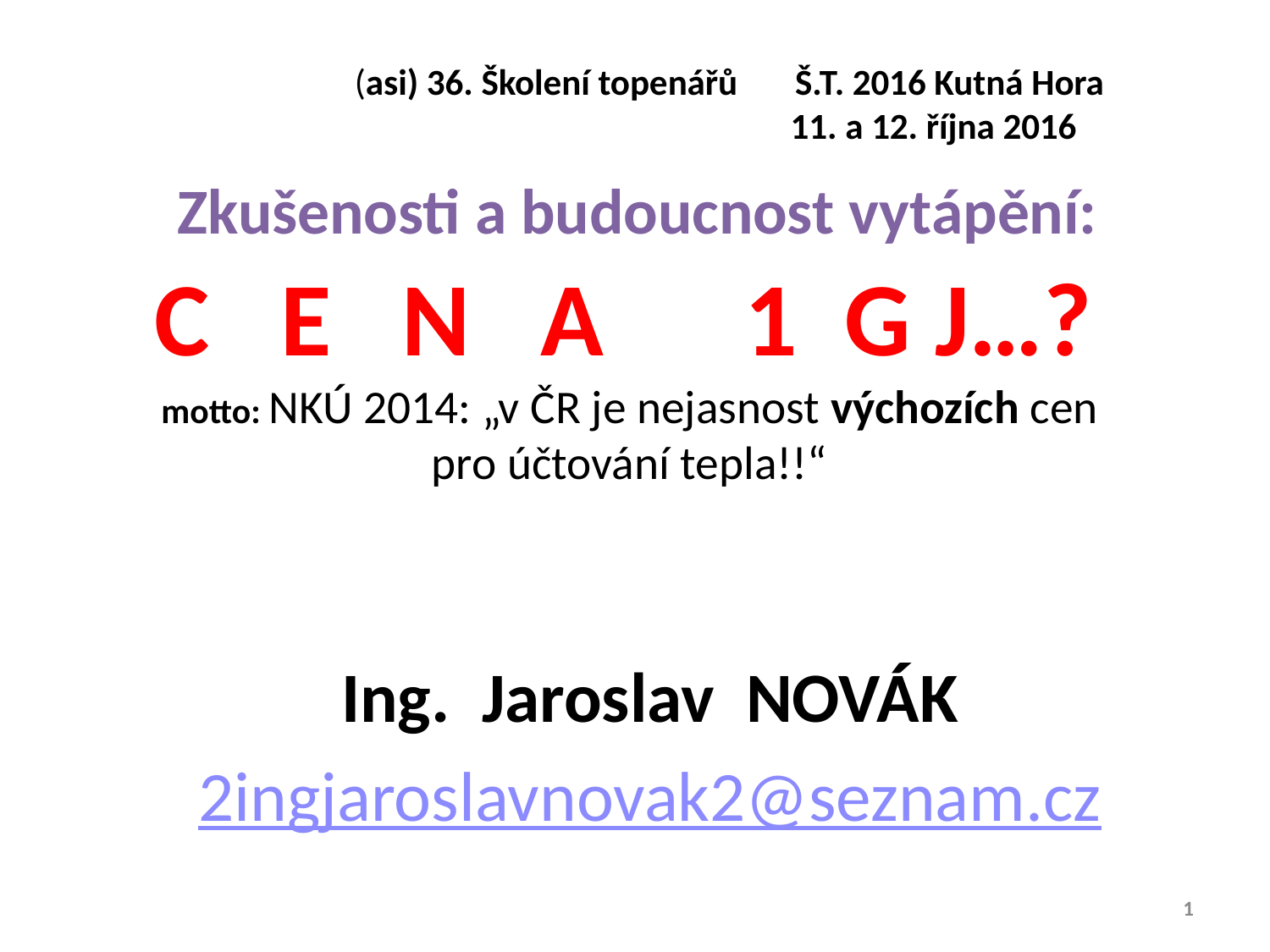

# (asi) 36. Školení topenářů       Š.T. 2016 Kutná Hora 11. a 12. října 2016 Zkušenosti a budoucnost vytápění: C   E   N   A      1  G J…? motto: NKÚ 2014: „v ČR je nejasnost výchozích cen pro účtování tepla!!“
Ing.  Jaroslav  NOVÁK
2ingjaroslavnovak2@seznam.cz

1